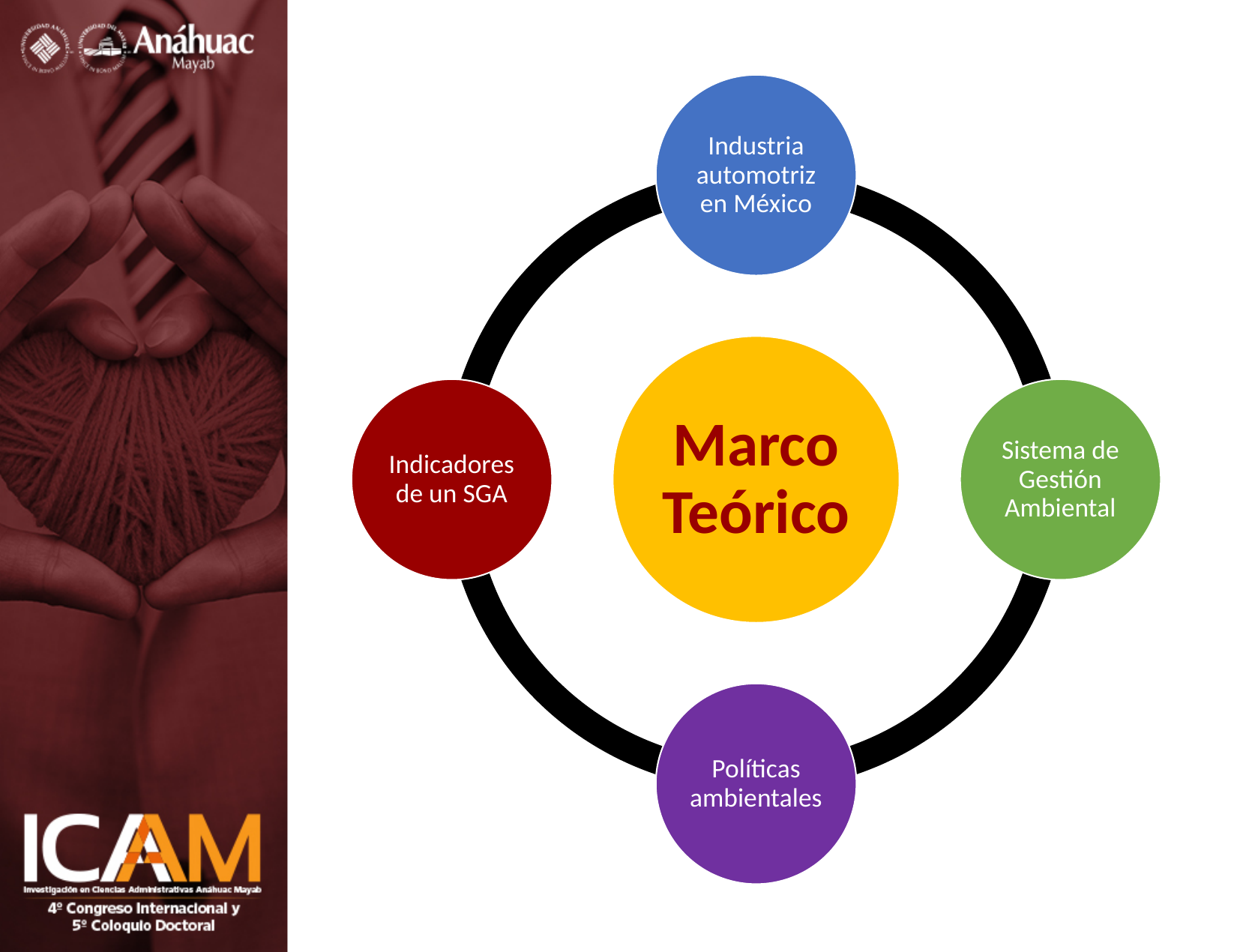

Marco Teórico
Industria automotriz en México
Sistema de Gestión Ambiental
Políticas ambientales
Indicadores de un SGA